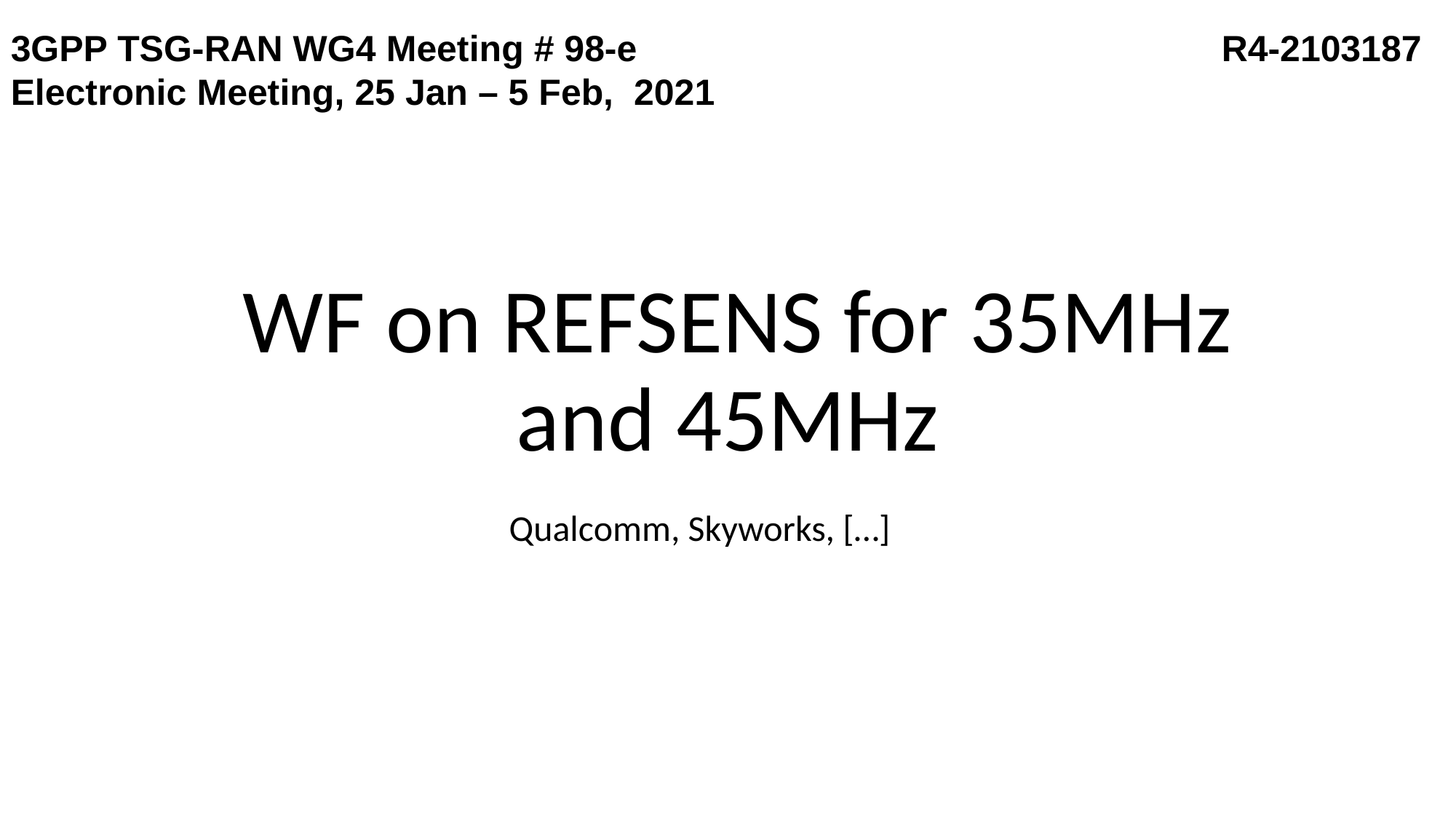

­­­3GPP TSG-RAN WG4 Meeting # 98-e	          			    		 R4-2103187
Electronic Meeting, 25 Jan – 5 Feb,  2021
# WF on REFSENS for 35MHz and 45MHz
Qualcomm, Skyworks, […]